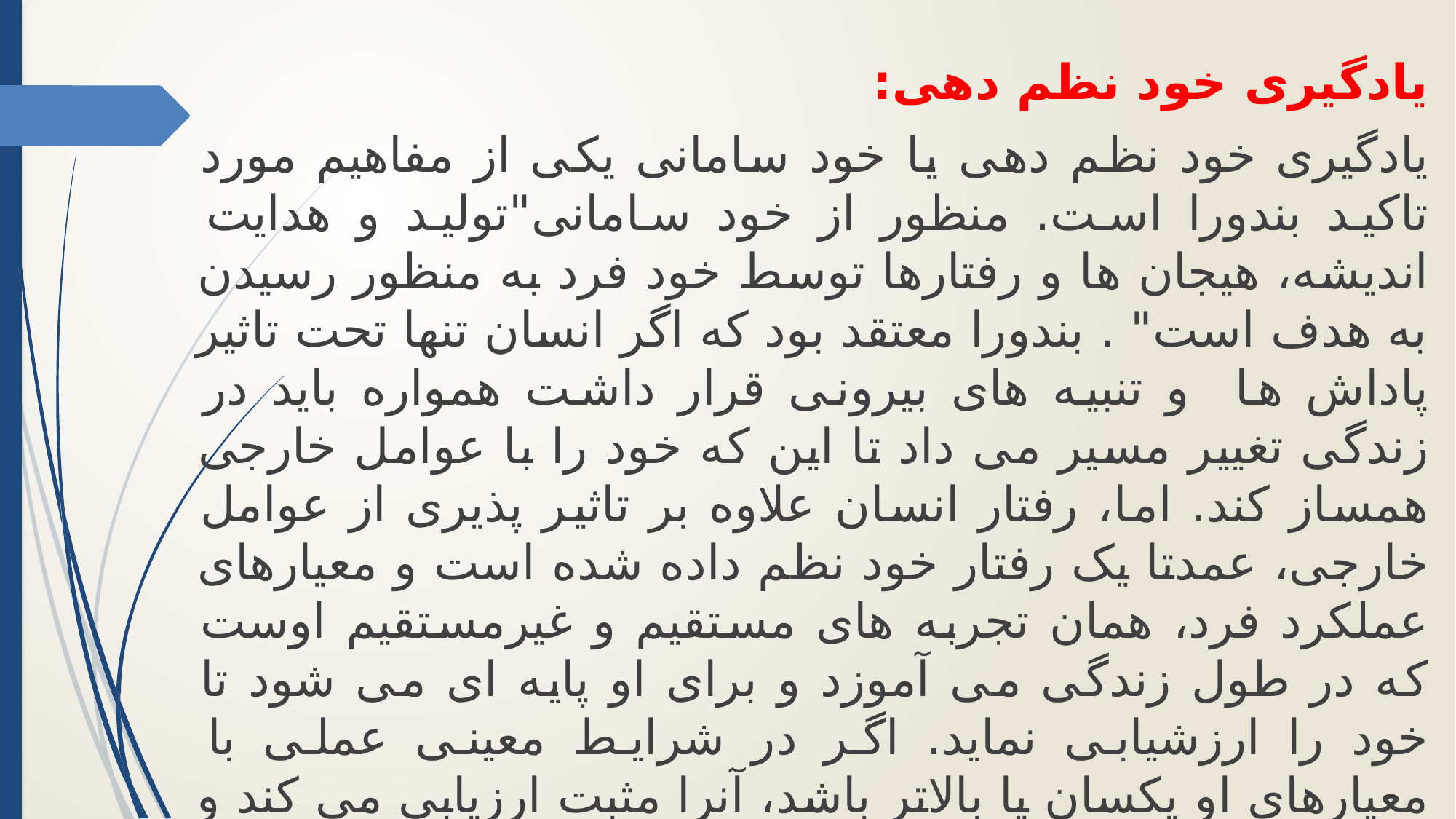

یادگیری خود نظم دهی:
یادگیری خود نظم دهی یا خود سامانی یکی از مفاهیم مورد تاکید بندورا است. منظور از خود سامانی"تولید و هدایت اندیشه، هیجان ها و رفتارها توسط خود فرد به منظور رسیدن به هدف است" . بندورا معتقد بود که اگر انسان تنها تحت تاثیر پاداش ها  و تنبیه های بیرونی قرار داشت همواره باید در زندگی تغییر مسیر می داد تا این که خود را با عوامل خارجی همساز کند. اما، رفتار انسان علاوه بر تاثیر پذیری از عوامل خارجی، عمدتا یک رفتار خود نظم داده شده است و معیارهای عملکرد فرد، همان تجربه های مستقیم و غیرمستقیم اوست که در طول زندگی می آموزد و برای او پایه ای می شود تا خود را ارزشیابی نماید. اگر در شرایط معینی عملی با معیارهای او یکسان یا بالاتر باشد، آنرا مثبت ارزیابی می کند و اگر از معیارهای او پایین تر باشد، آنرا منفی ارزشیابی می کند.